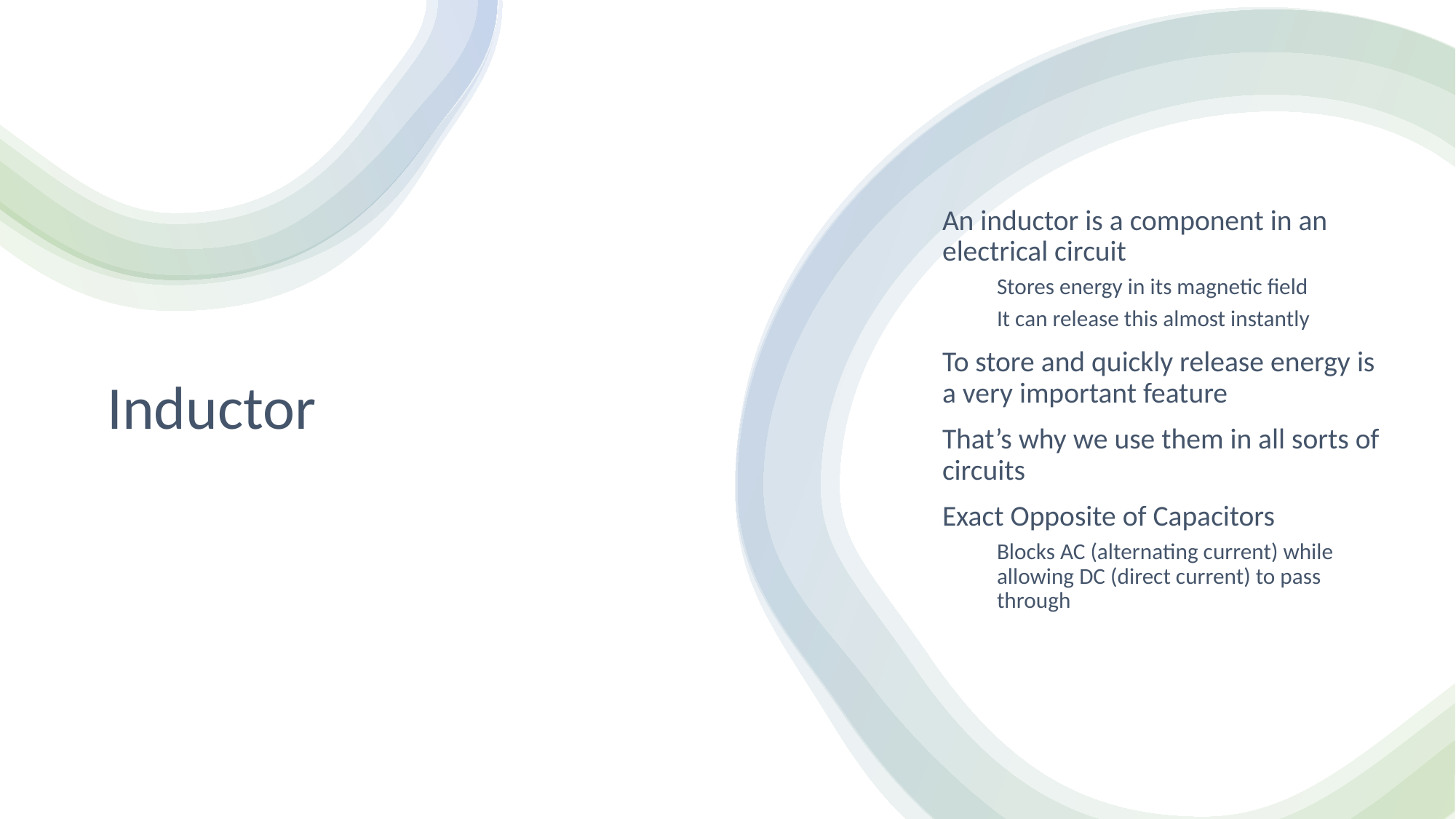

# Inductor
An inductor is a component in an electrical circuit
Stores energy in its magnetic field
It can release this almost instantly
To store and quickly release energy is a very important feature
That’s why we use them in all sorts of circuits
Exact Opposite of Capacitors
Blocks AC (alternating current) while allowing DC (direct current) to pass through